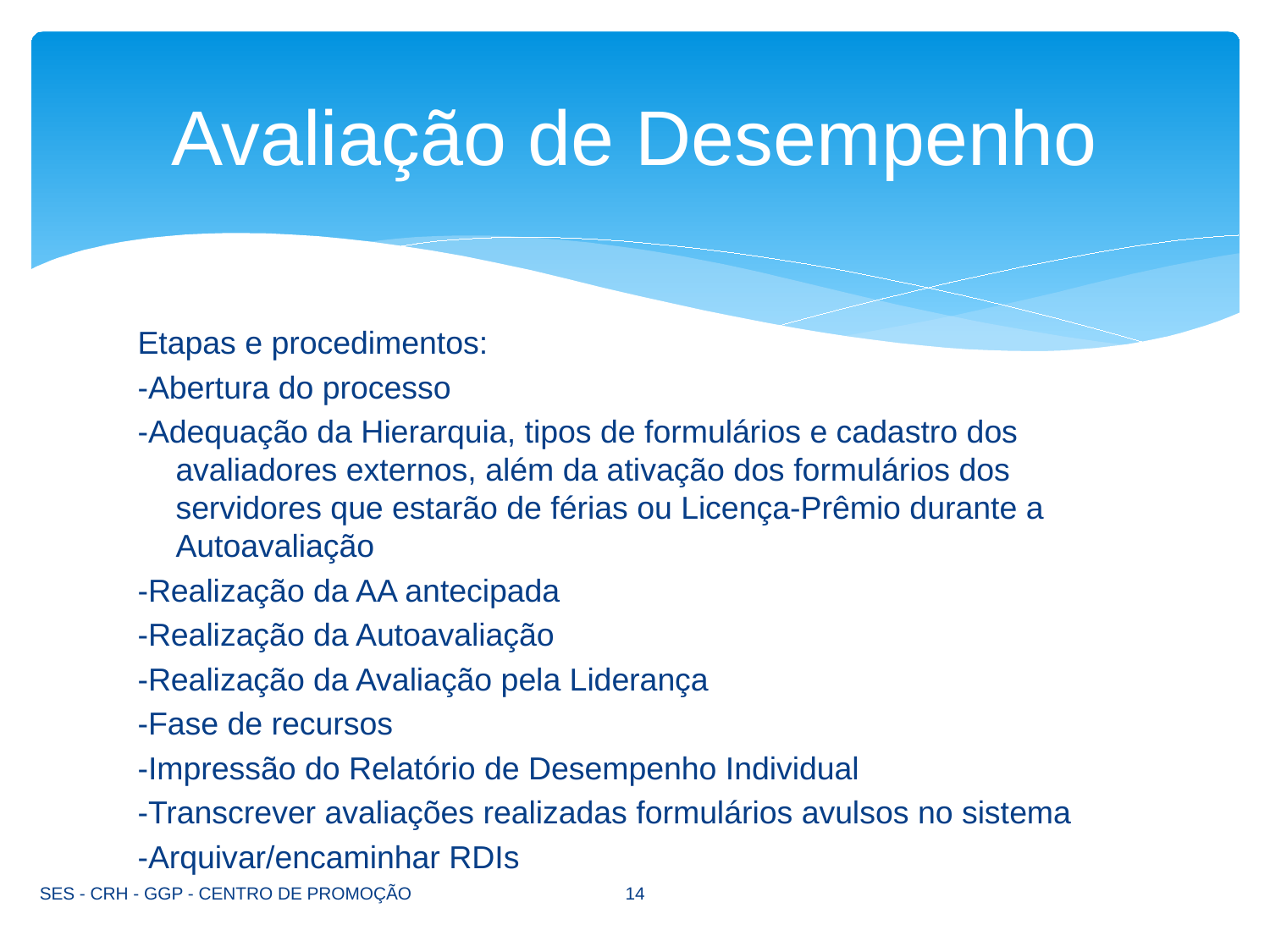

# Avaliação de Desempenho
Etapas e procedimentos:
-Abertura do processo
-Adequação da Hierarquia, tipos de formulários e cadastro dos avaliadores externos, além da ativação dos formulários dos servidores que estarão de férias ou Licença-Prêmio durante a Autoavaliação
-Realização da AA antecipada
-Realização da Autoavaliação
-Realização da Avaliação pela Liderança
-Fase de recursos
-Impressão do Relatório de Desempenho Individual
-Transcrever avaliações realizadas formulários avulsos no sistema
-Arquivar/encaminhar RDIs
14
SES - CRH - GGP - CENTRO DE PROMOÇÃO